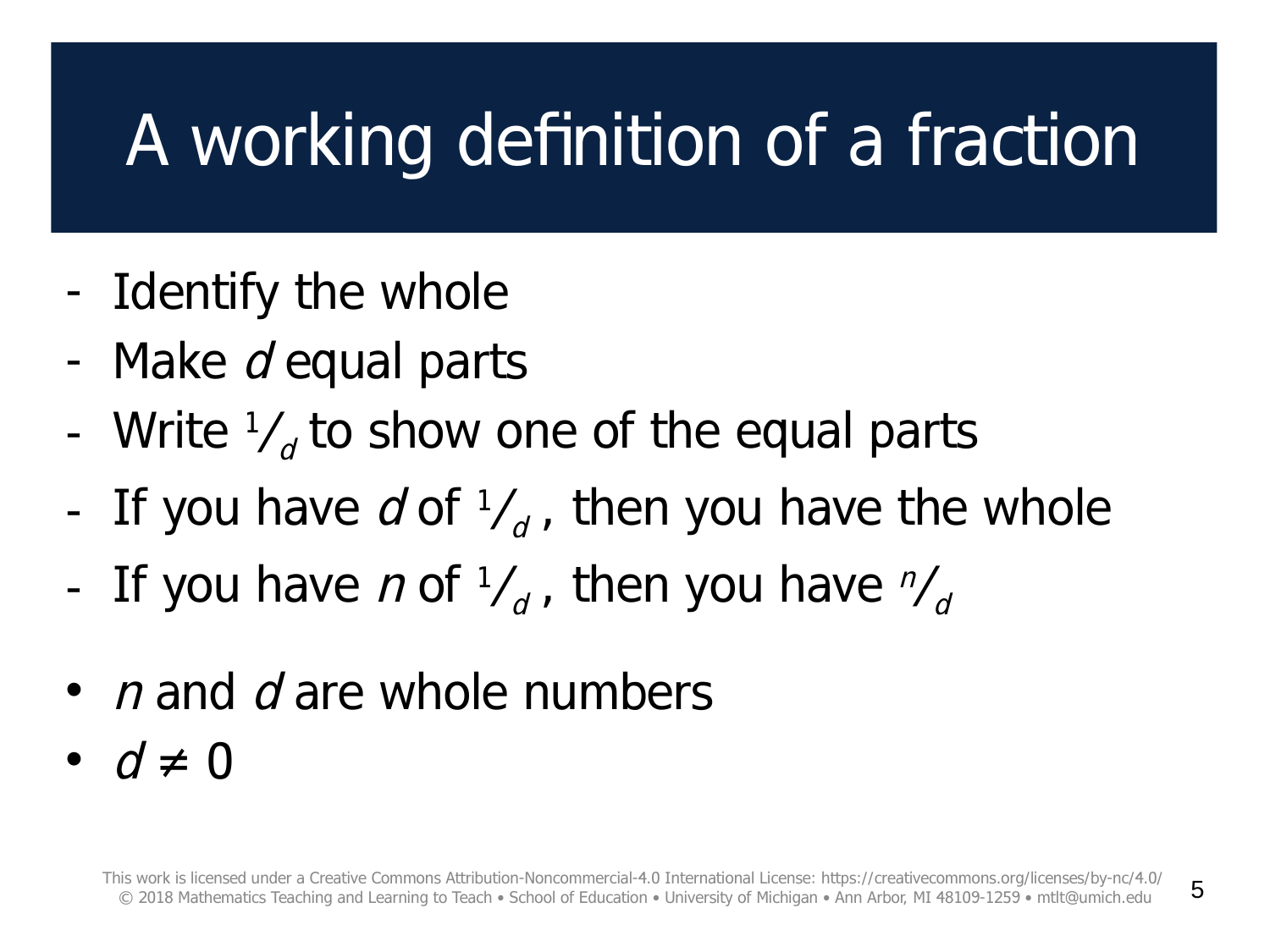

# A working definition of a fraction
Identify the whole
Make d equal parts
Write 1/d to show one of the equal parts
If you have d of 1/d , then you have the whole
If you have n of 1/d , then you have n/d
n and d are whole numbers
d ≠ 0
This work is licensed under a Creative Commons Attribution-Noncommercial-4.0 International License: https://creativecommons.org/licenses/by-nc/4.0/
© 2018 Mathematics Teaching and Learning to Teach • School of Education • University of Michigan • Ann Arbor, MI 48109-1259 • mtlt@umich.edu
5